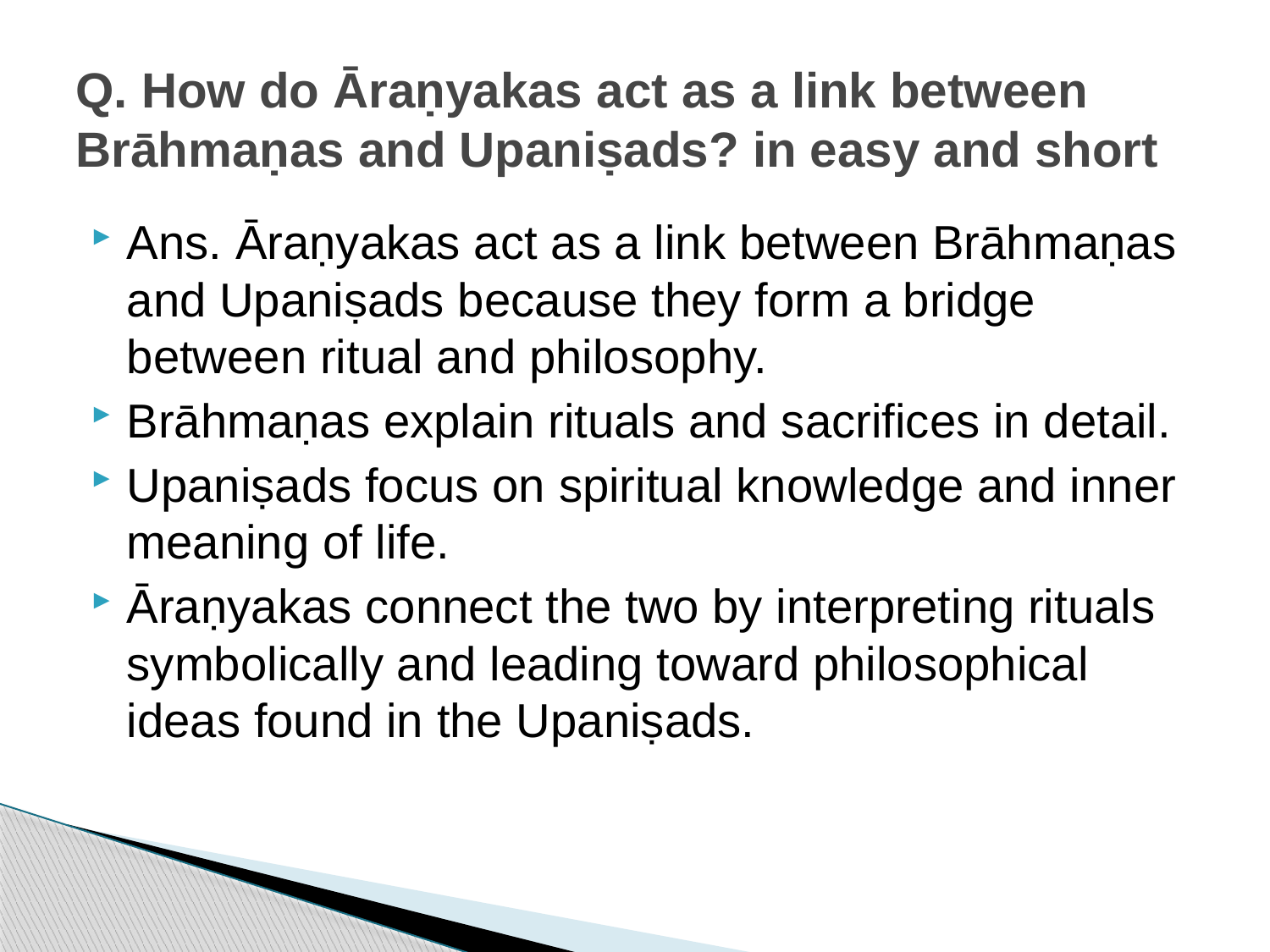

# Q. How do Āraṇyakas act as a link between Brāhmaṇas and Upaniṣads? in easy and short
Ans. Āraṇyakas act as a link between Brāhmaṇas and Upaniṣads because they form a bridge between ritual and philosophy.
Brāhmaṇas explain rituals and sacrifices in detail.
Upaniṣads focus on spiritual knowledge and inner meaning of life.
Āraṇyakas connect the two by interpreting rituals symbolically and leading toward philosophical ideas found in the Upaniṣads.